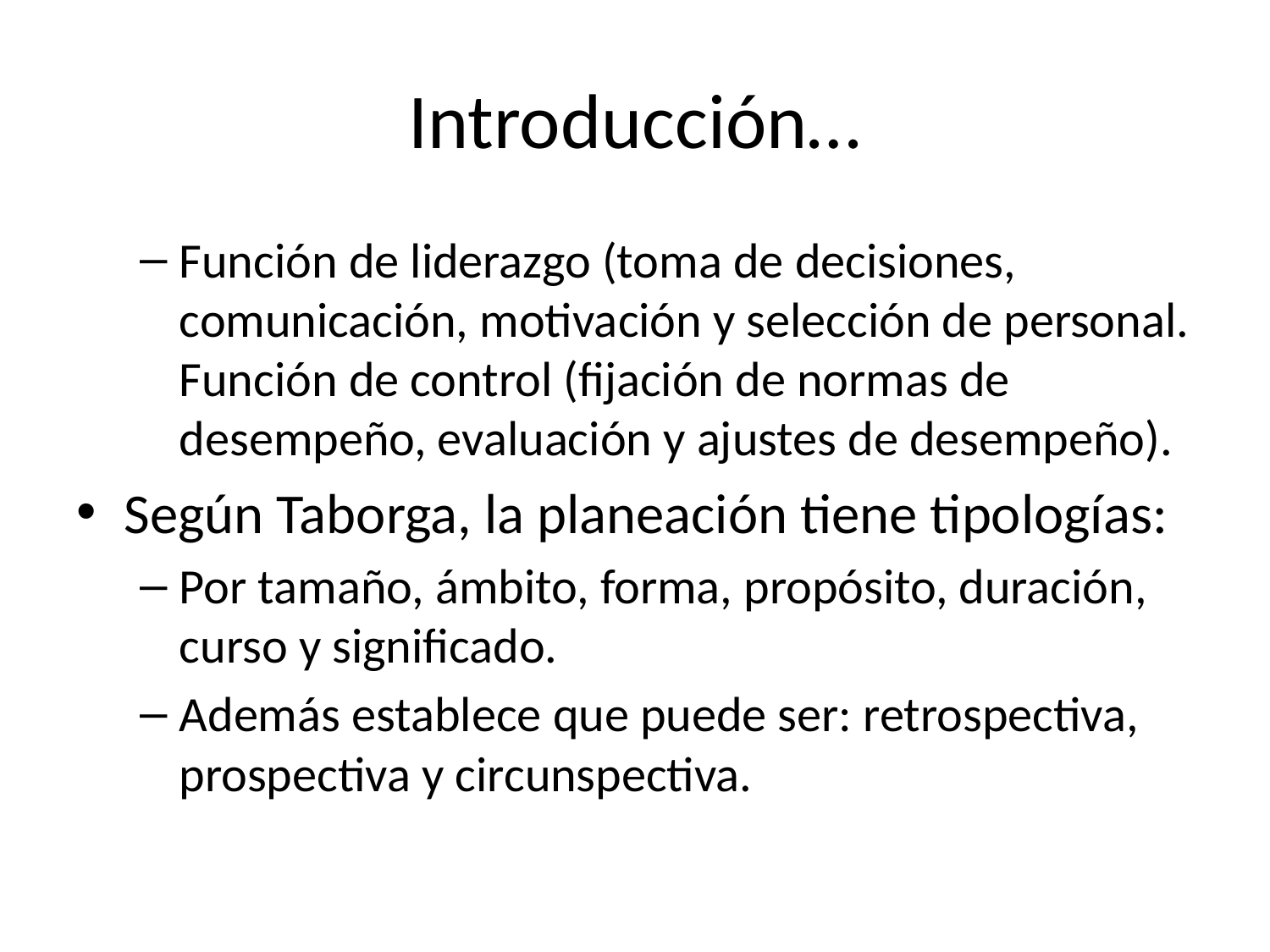

# Introducción…
Función de liderazgo (toma de decisiones, comunicación, motivación y selección de personal. Función de control (fijación de normas de desempeño, evaluación y ajustes de desempeño).
Según Taborga, la planeación tiene tipologías:
Por tamaño, ámbito, forma, propósito, duración, curso y significado.
Además establece que puede ser: retrospectiva, prospectiva y circunspectiva.